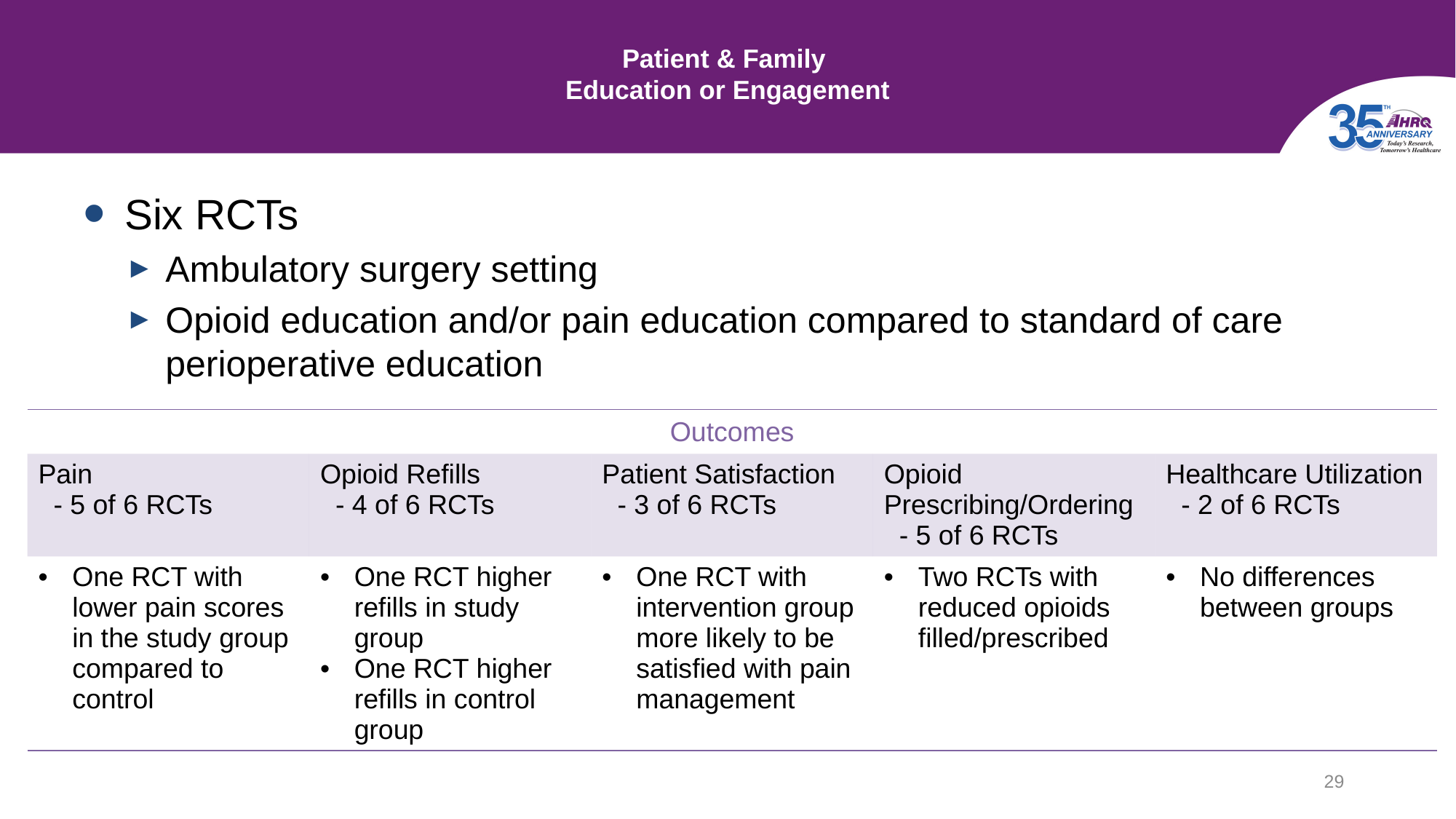

# Patient & Family Education or Engagement
Six RCTs
Ambulatory surgery setting
Opioid education and/or pain education compared to standard of care perioperative education

| Outcomes |  |  |  |  |
| --- | --- | --- | --- | --- |
| Pain - 5 of 6 RCTs | Opioid Refills - 4 of 6 RCTs | Patient Satisfaction - 3 of 6 RCTs | Opioid Prescribing/Ordering - 5 of 6 RCTs | Healthcare Utilization - 2 of 6 RCTs |
| One RCT with lower pain scores in the study group compared to control | One RCT higher refills in study group One RCT higher refills in control group | One RCT with intervention group more likely to be satisfied with pain management | Two RCTs with reduced opioids filled/prescribed | No differences between groups |
29